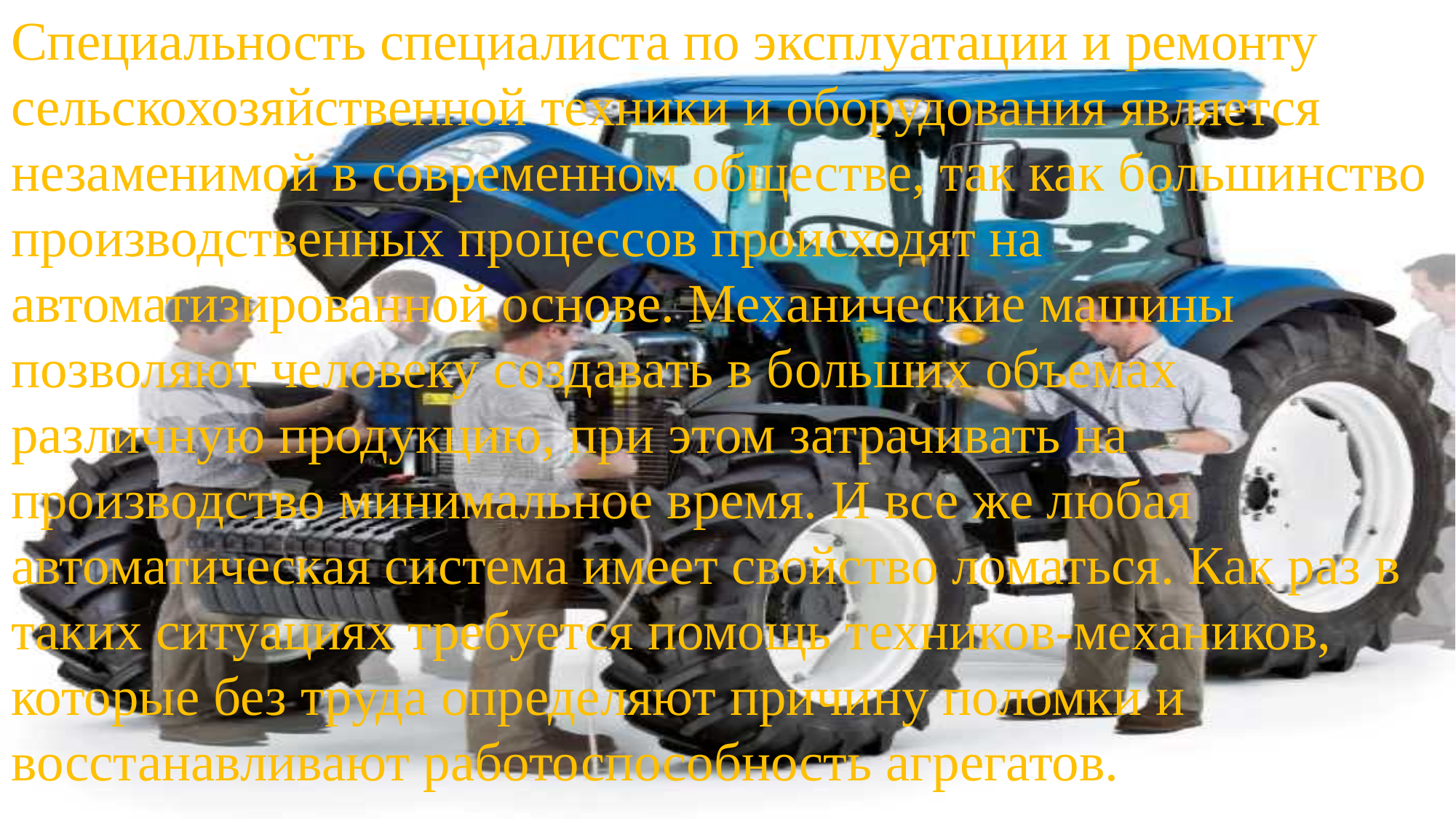

Специальность специалиста по эксплуатации и ремонту сельскохозяйственной техники и оборудования является незаменимой в современном обществе, так как большинство производственных процессов происходят на автоматизированной основе. Механические машины позволяют человеку создавать в больших объемах различную продукцию, при этом затрачивать на производство минимальное время. И все же любая автоматическая система имеет свойство ломаться. Как раз в таких ситуациях требуется помощь техников-механиков, которые без труда определяют причину поломки и восстанавливают работоспособность агрегатов.
#